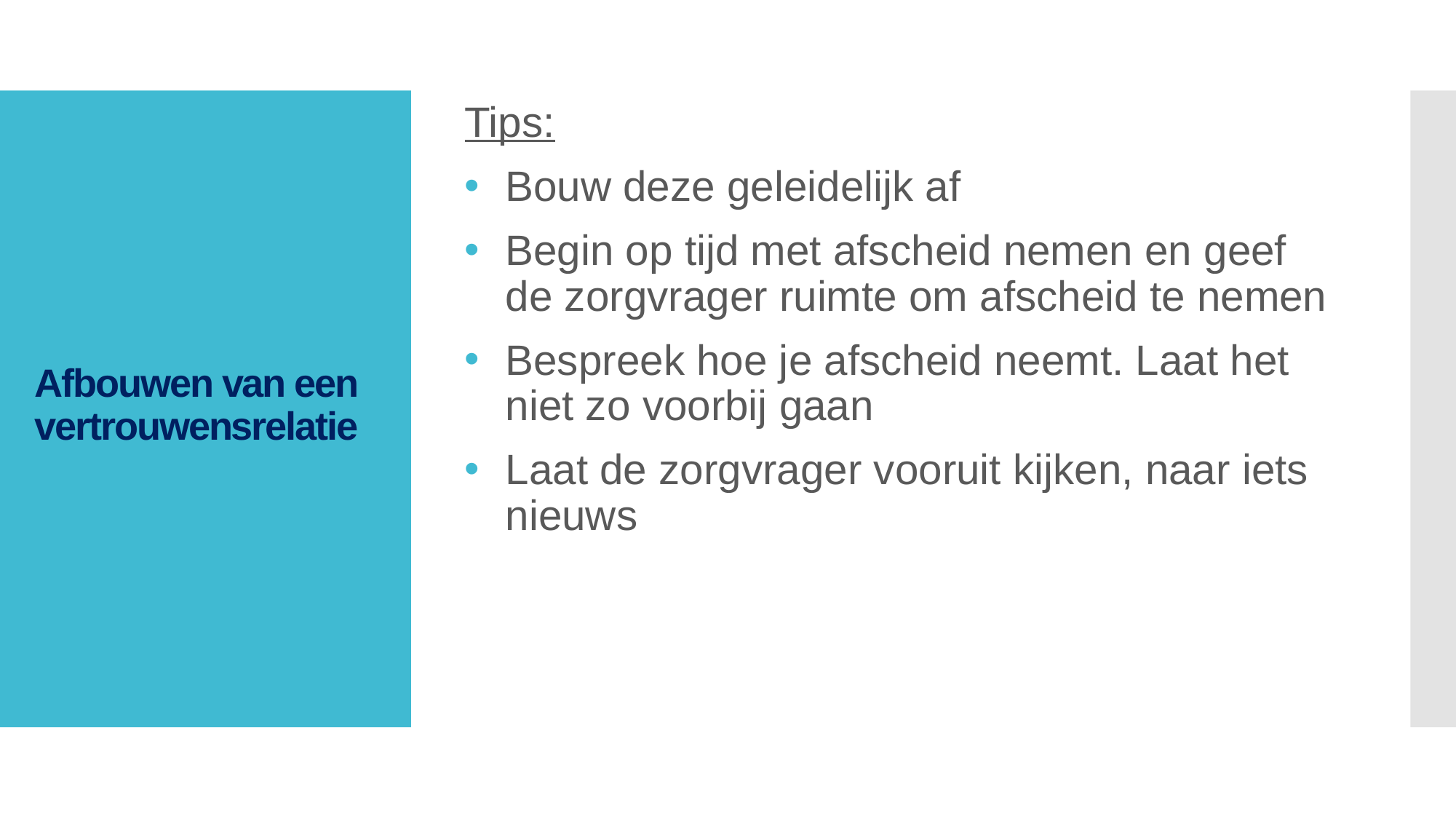

Tips:
Bouw deze geleidelijk af
Begin op tijd met afscheid nemen en geef de zorgvrager ruimte om afscheid te nemen
Bespreek hoe je afscheid neemt. Laat het niet zo voorbij gaan
Laat de zorgvrager vooruit kijken, naar iets nieuws

# Afbouwen van een vertrouwensrelatie